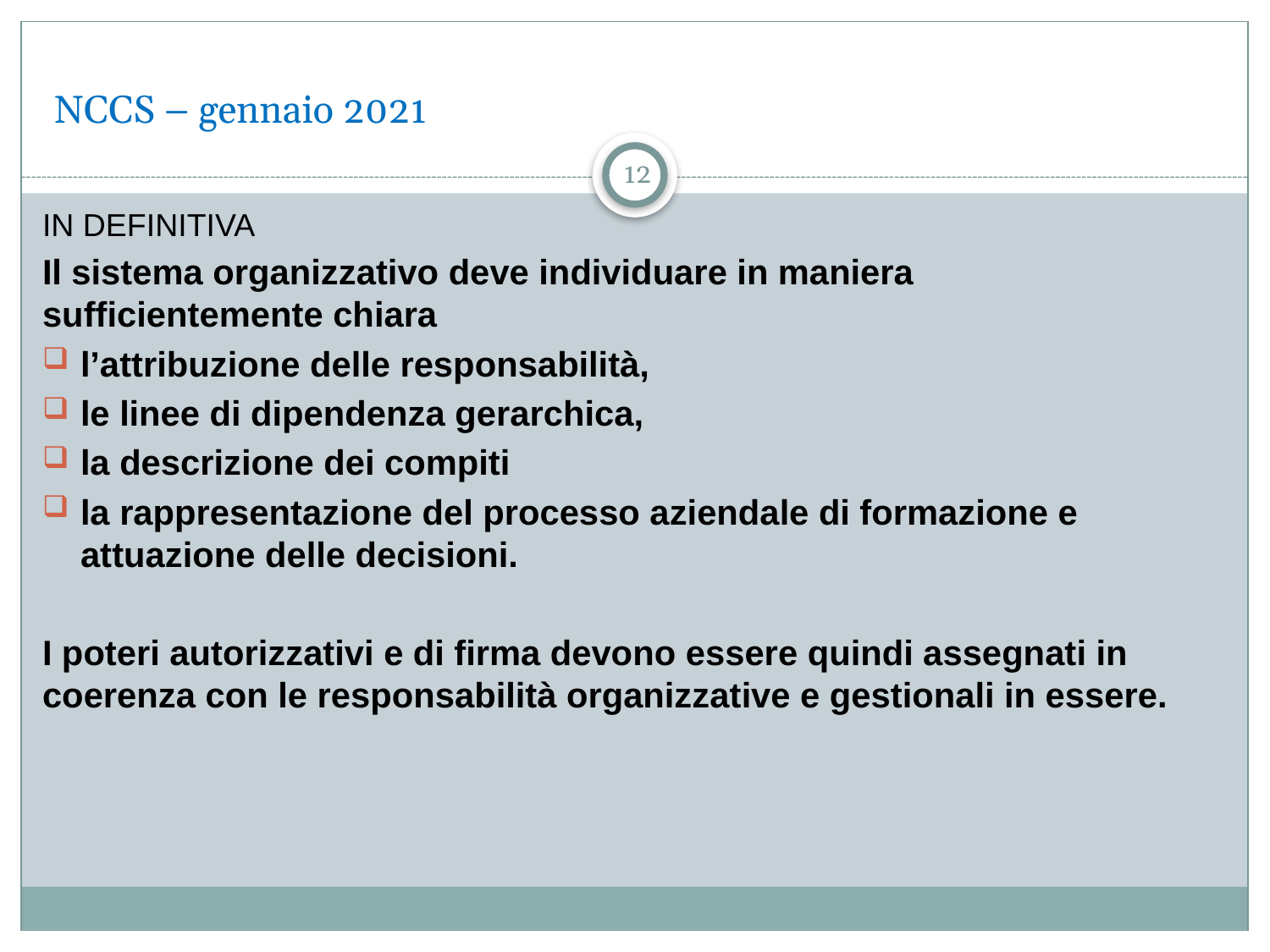

# NCCS – gennaio 2021
12
IN DEFINITIVA
Il sistema organizzativo deve individuare in maniera sufficientemente chiara
l’attribuzione delle responsabilità,
le linee di dipendenza gerarchica,
la descrizione dei compiti
la rappresentazione del processo aziendale di formazione e attuazione delle decisioni.

I poteri autorizzativi e di firma devono essere quindi assegnati in coerenza con le responsabilità organizzative e gestionali in essere.